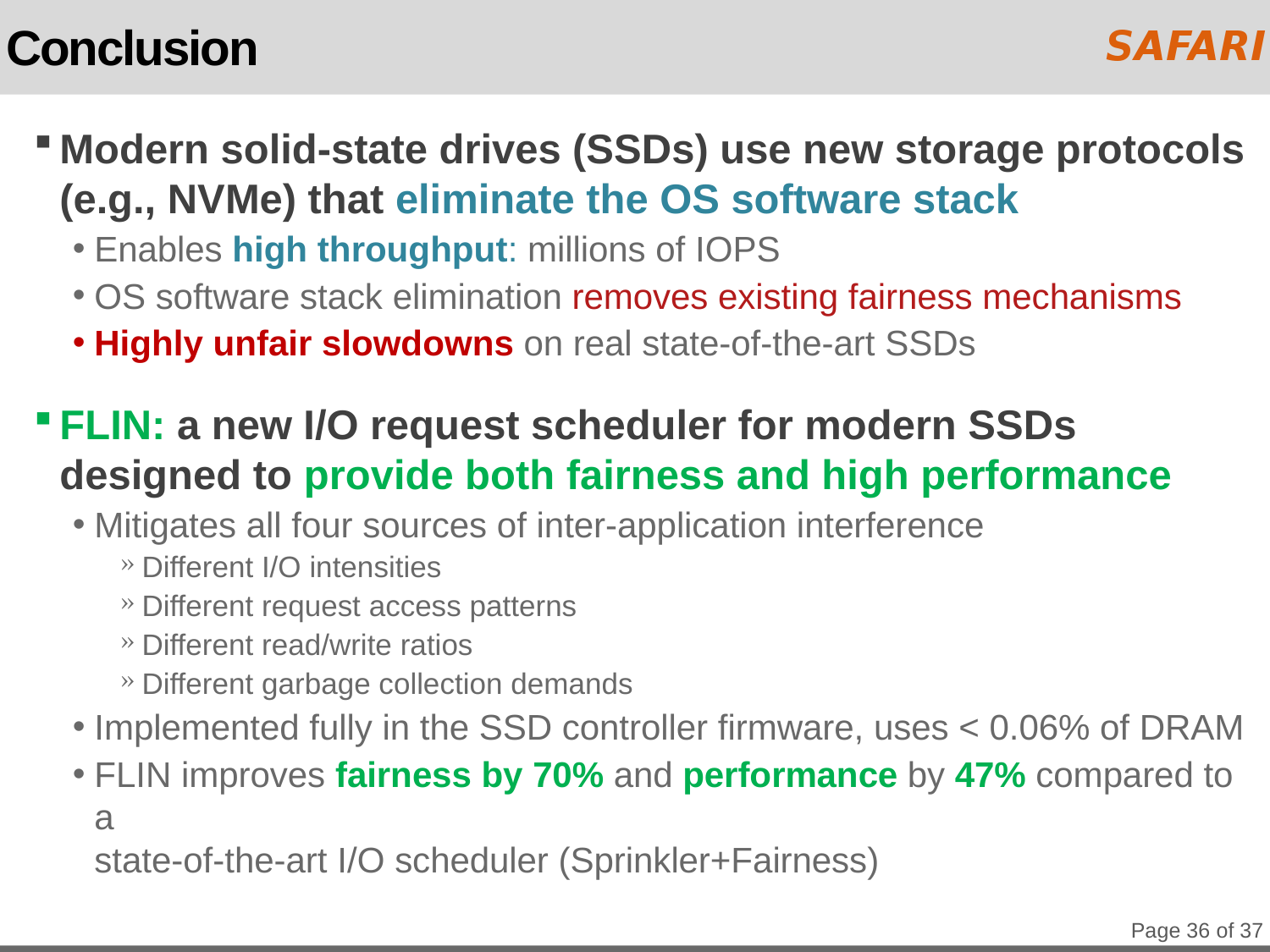

# Conclusion
Modern solid-state drives (SSDs) use new storage protocols
(e.g., NVMe) that eliminate the OS software stack
Enables high throughput: millions of IOPS
OS software stack elimination removes existing fairness mechanisms
Highly unfair slowdowns on real state-of-the-art SSDs
FLIN: a new I/O request scheduler for modern SSDs designed to provide both fairness and high performance
Mitigates all four sources of inter-application interference
Different I/O intensities
Different request access patterns
Different read/write ratios
Different garbage collection demands
Implemented fully in the SSD controller firmware, uses < 0.06% of DRAM
FLIN improves fairness by 70% and performance by 47% compared to a
state-of-the-art I/O scheduler (Sprinkler+Fairness)
Page 36 of 37